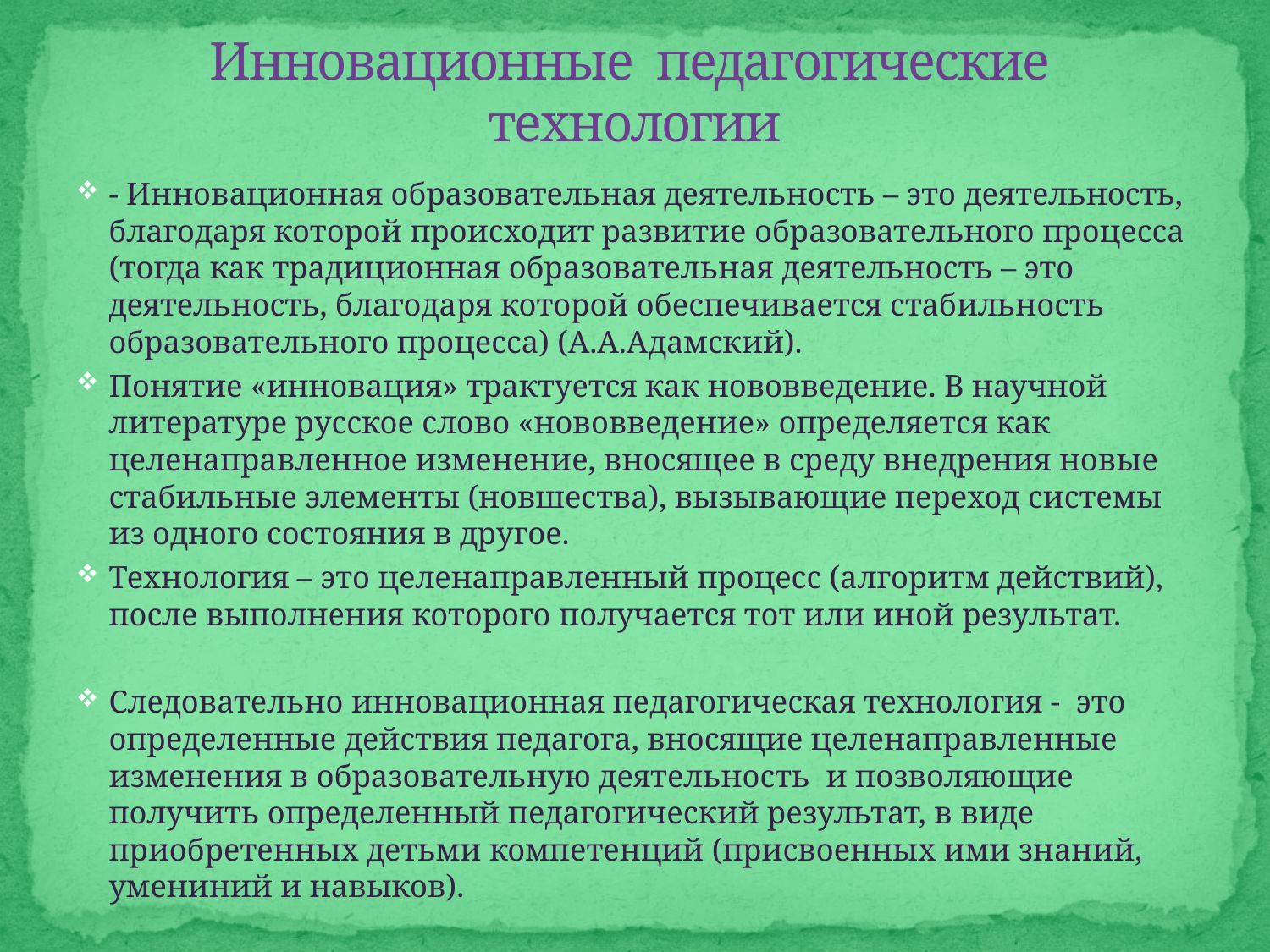

# Инновационные  педагогические  технологии
- Инновационная образовательная деятельность – это деятельность, благодаря которой происходит развитие образовательного процесса (тогда как традиционная образовательная деятельность – это деятельность, благодаря которой обеспечивается стабильность образовательного процесса) (А.А.Адамский).
Понятие «инновация» трактуется как нововведение. В научной литературе русское слово «нововведение» определяется как целенаправленное изменение, вносящее в среду внедрения новые стабильные элементы (новшества), вызывающие переход системы из одного состояния в другое.
Технология – это целенаправленный процесс (алгоритм действий), после выполнения которого получается тот или иной результат.

Следовательно инновационная педагогическая технология -  это определенные действия педагога, вносящие целенаправленные изменения в образовательную деятельность  и позволяющие получить определенный педагогический результат, в виде приобретенных детьми компетенций (присвоенных ими знаний, умениний и навыков).